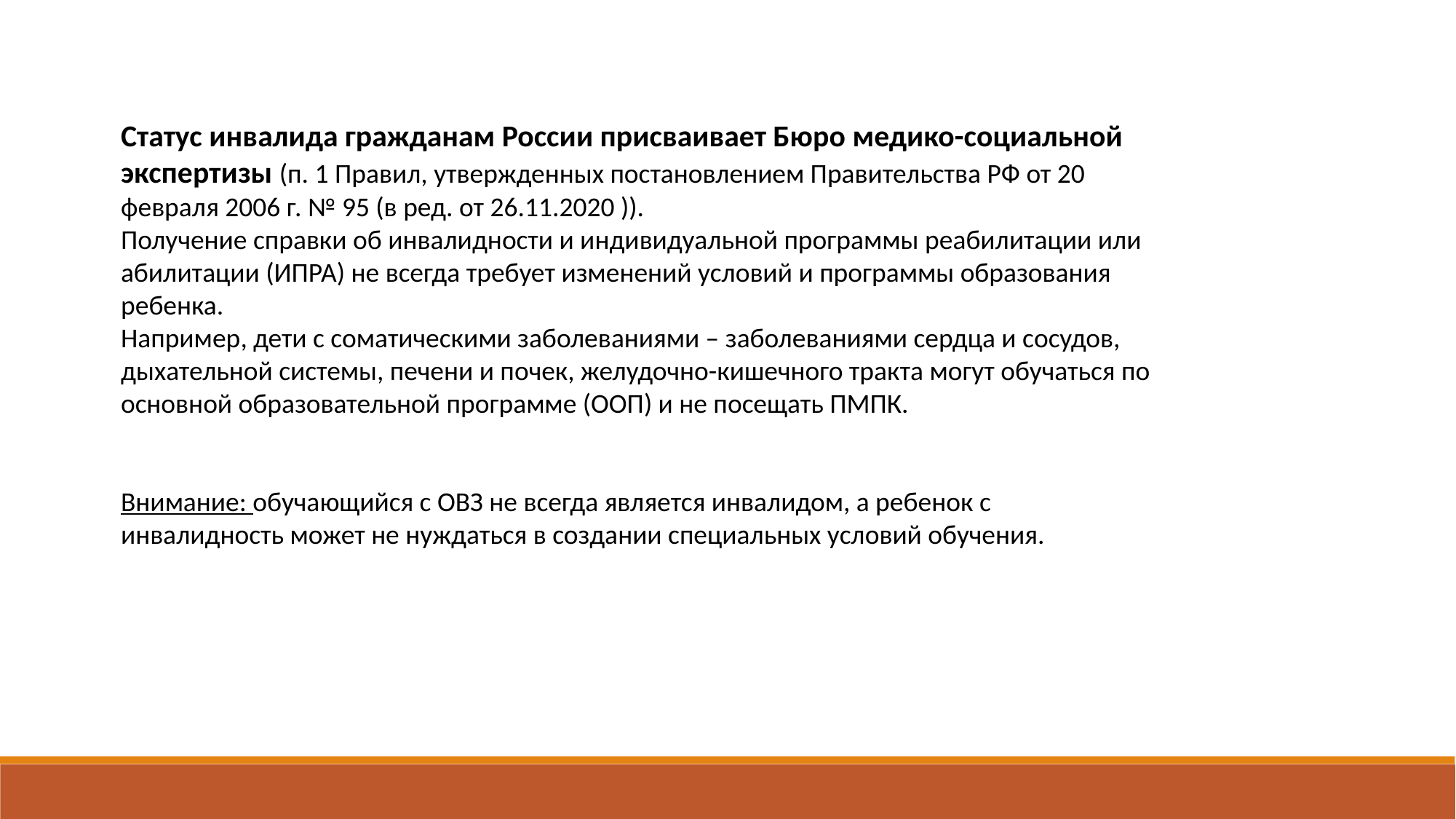

Статус инвалида гражданам России присваивает Бюро медико-социальной экспертизы (п. 1 Правил, утвержденных постановлением Правительства РФ от 20 февраля 2006 г. № 95 (в ред. от 26.11.2020 )).
Получение справки об инвалидности и индивидуальной программы реабилитации или абилитации (ИПРА) не всегда требует изменений условий и программы образования ребенка.
Например, дети с соматическими заболеваниями – заболеваниями сердца и сосудов, дыхательной системы, печени и почек, желудочно-кишечного тракта могут обучаться по основной образовательной программе (ООП) и не посещать ПМПК.

Внимание: обучающийся с ОВЗ не всегда является инвалидом, а ребенок с инвалидность может не нуждаться в создании специальных условий обучения.